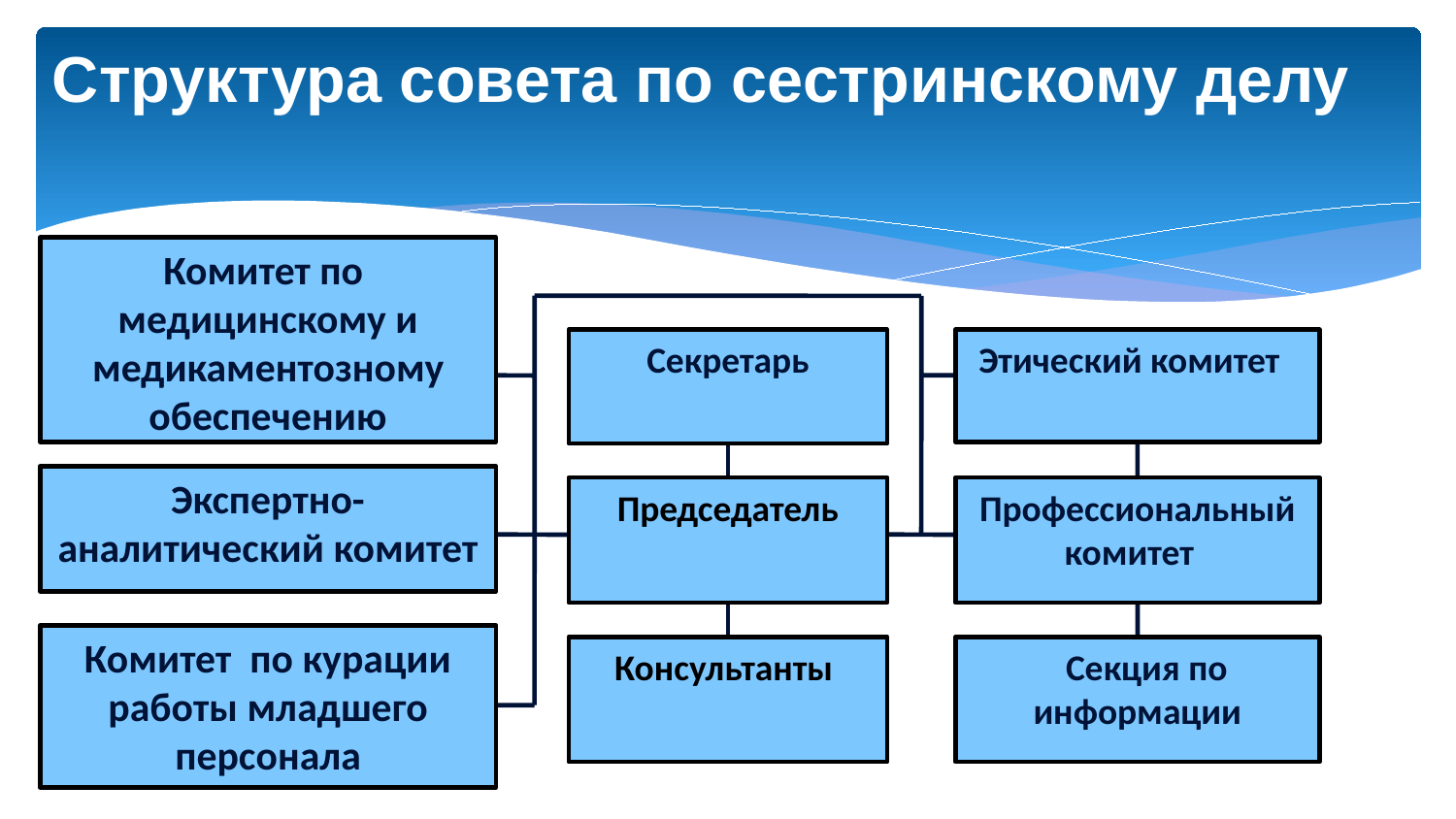

# Структура совета по сестринскому делу
Комитет по  медицинскому и медикаментозному обеспечению
Секретарь
Этический комитет
Экспертно-аналитический комитет
Председатель
Профессиональный комитет
Комитет  по курации работы младшего персонала
Консультанты
  Секция по информации